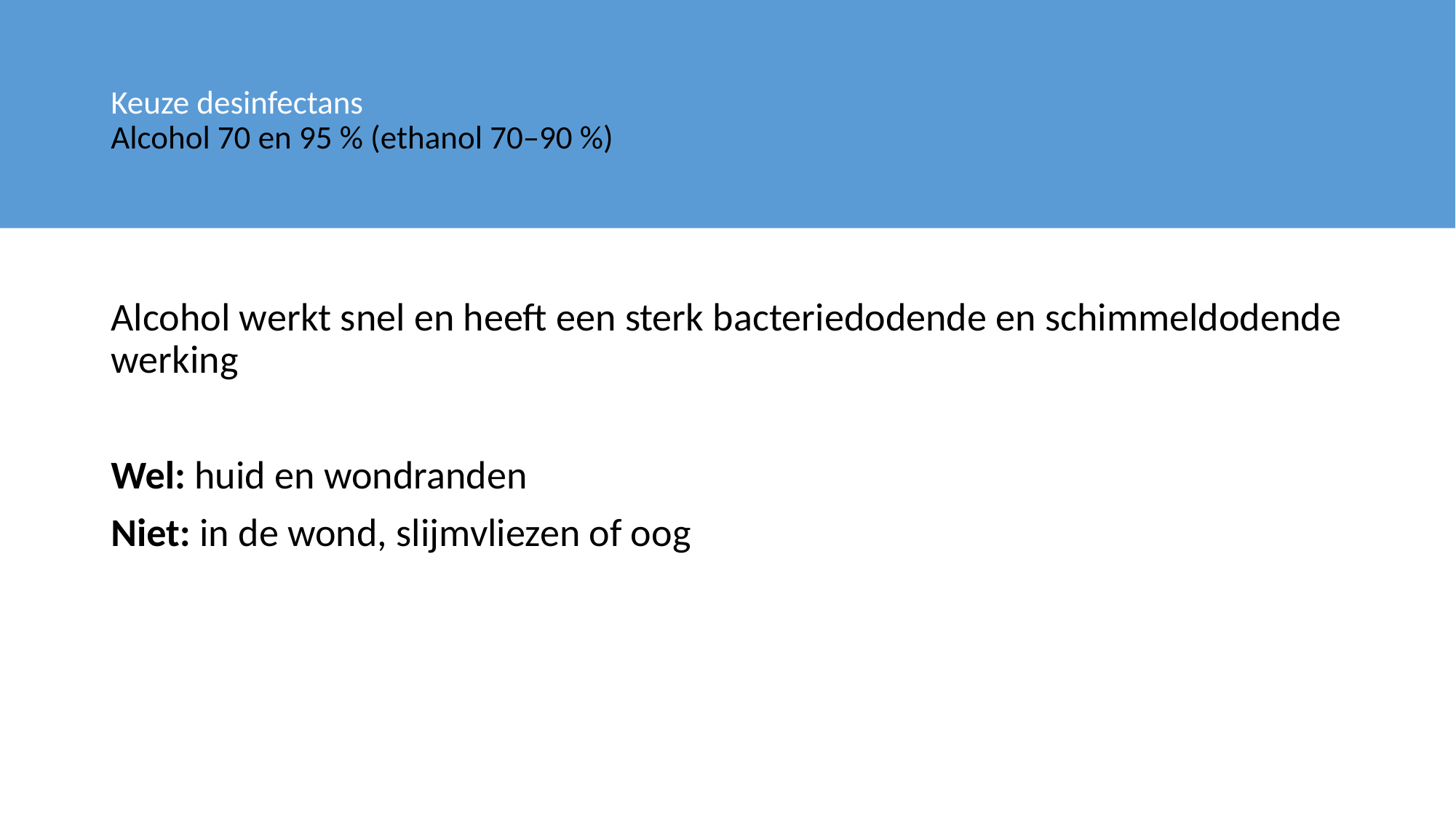

# Keuze desinfectans Alcohol 70 en 95 % (ethanol 70–90 %)
Alcohol werkt snel en heeft een sterk bacteriedodende en schimmeldodende werking

Wel: huid en wondranden
Niet: in de wond, slijmvliezen of oog